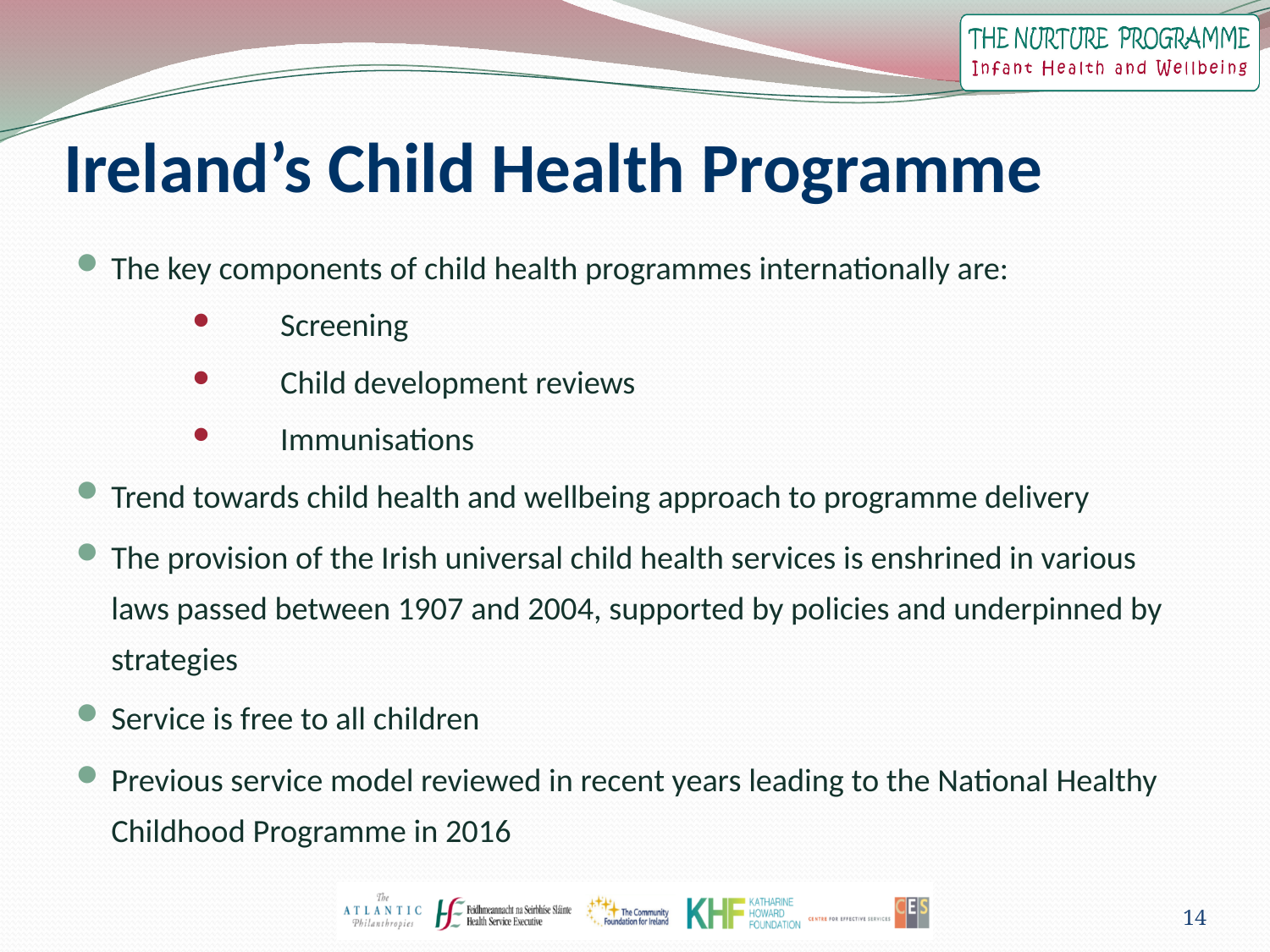

# Ireland’s Child Health Programme
The key components of child health programmes internationally are:
Screening
Child development reviews
Immunisations
Trend towards child health and wellbeing approach to programme delivery
The provision of the Irish universal child health services is enshrined in various laws passed between 1907 and 2004, supported by policies and underpinned by strategies
Service is free to all children
Previous service model reviewed in recent years leading to the National Healthy Childhood Programme in 2016

14